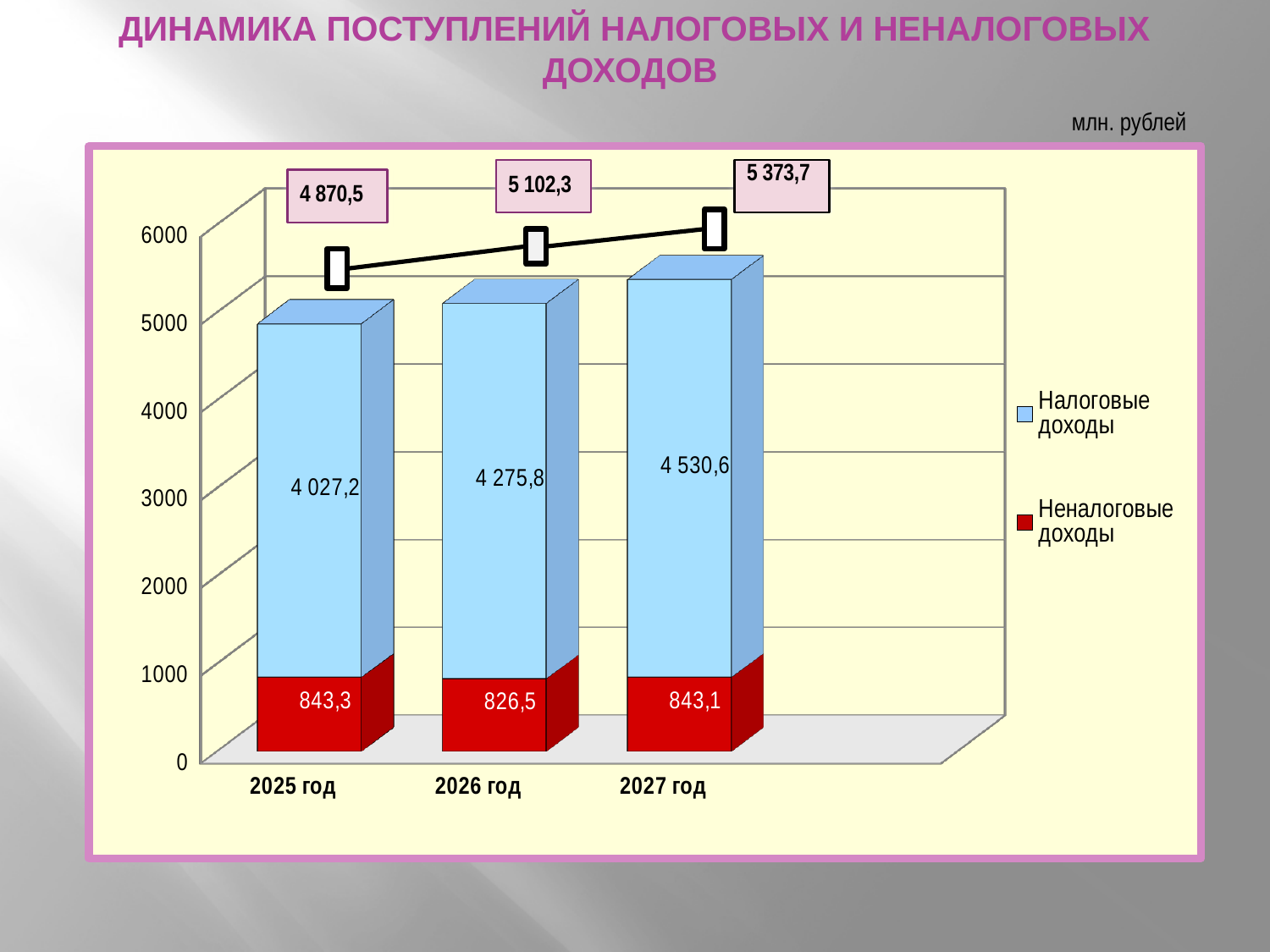

# ДИНАМИКА ПОСТУПЛЕНИЙ НАЛОГОВЫХ И НЕНАЛОГОВЫХ ДОХОДОВ
млн. рублей

[unsupported chart]